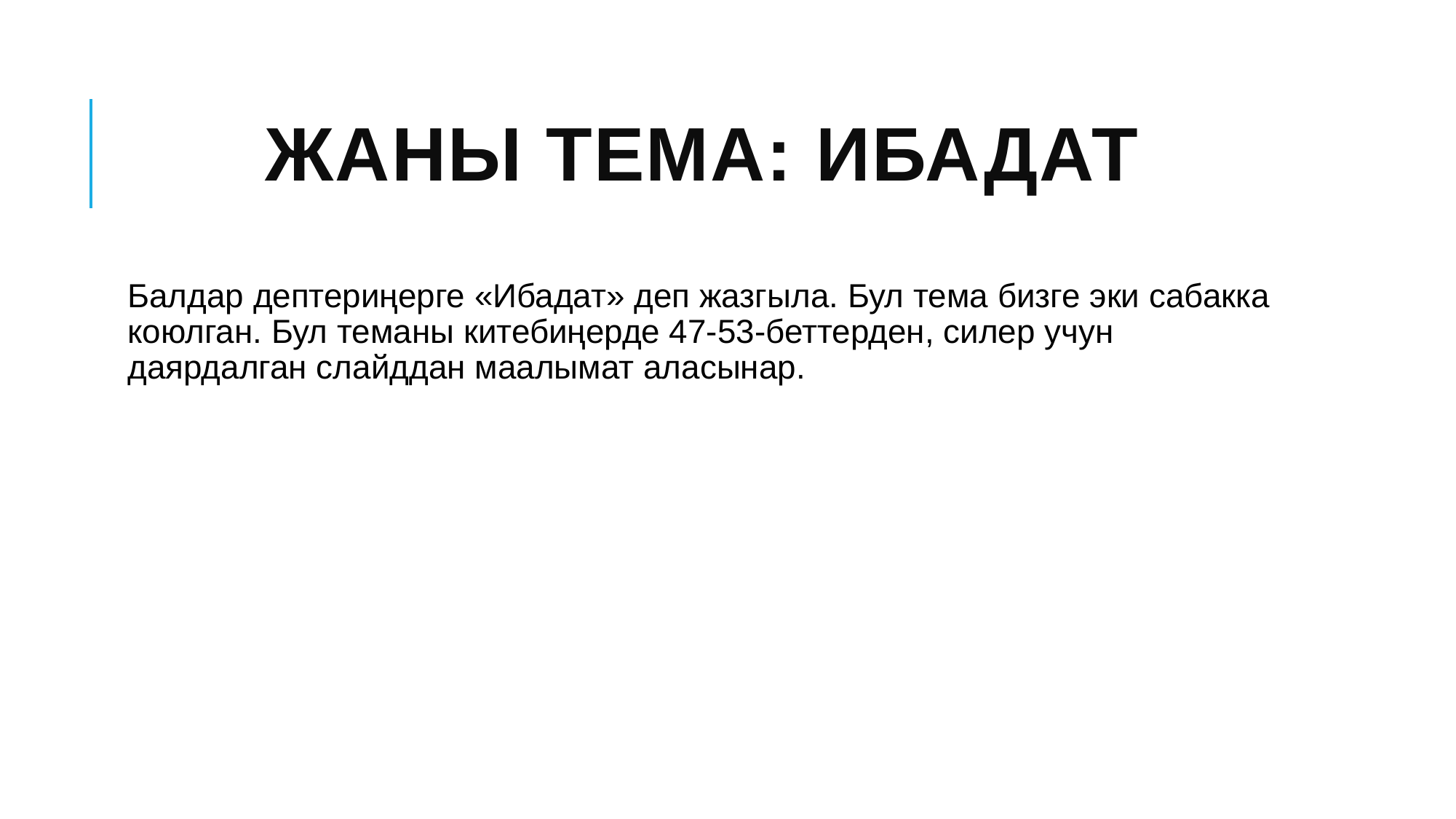

# ЖАНЫ ТЕМА: ИБАДАТ
Балдар дептериңерге «Ибадат» деп жазгыла. Бул тема бизге эки сабакка коюлган. Бул теманы китебиңерде 47-53-беттерден, силер учун даярдалган слайддан маалымат аласынар.